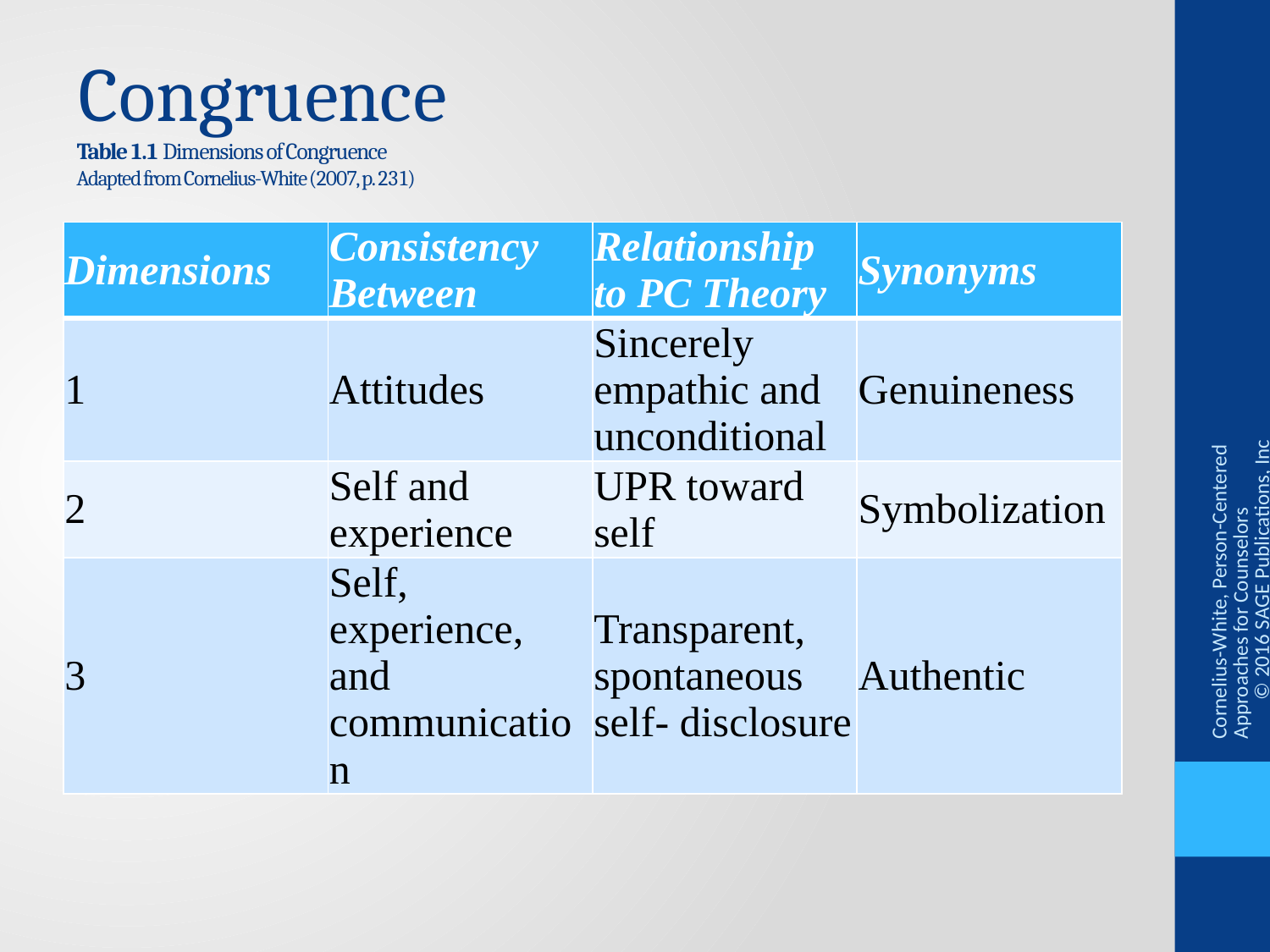

# Congruence Table 1.1 Dimensions of Congruence Adapted from Cornelius-White (2007, p. 231)

| Dimensions | Consistency Between | Relationship to PC Theory | Synonyms |
| --- | --- | --- | --- |
| 1 | Attitudes | Sincerely empathic and unconditional | Genuineness |
| 2 | Self and experience | UPR toward self | Symbolization |
| 3 | Self, experience, and communication | Transparent, spontaneous self- disclosure | Authentic |
Cornelius-White, Person-Centered Approaches for Counselors                      © 2016 SAGE Publications, Inc.